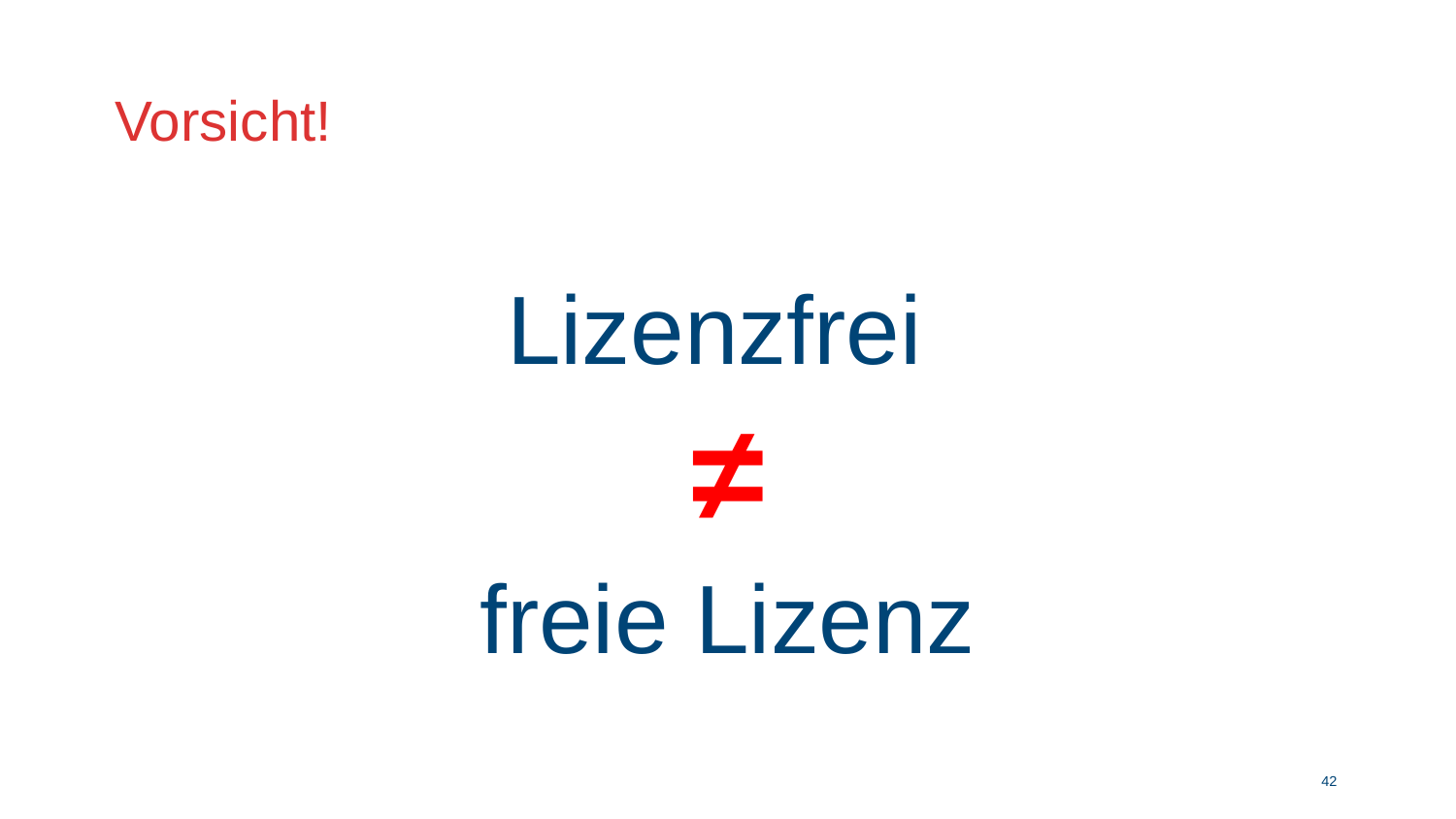

# Vorsicht!
Lizenzfrei
≠
freie Lizenz
42